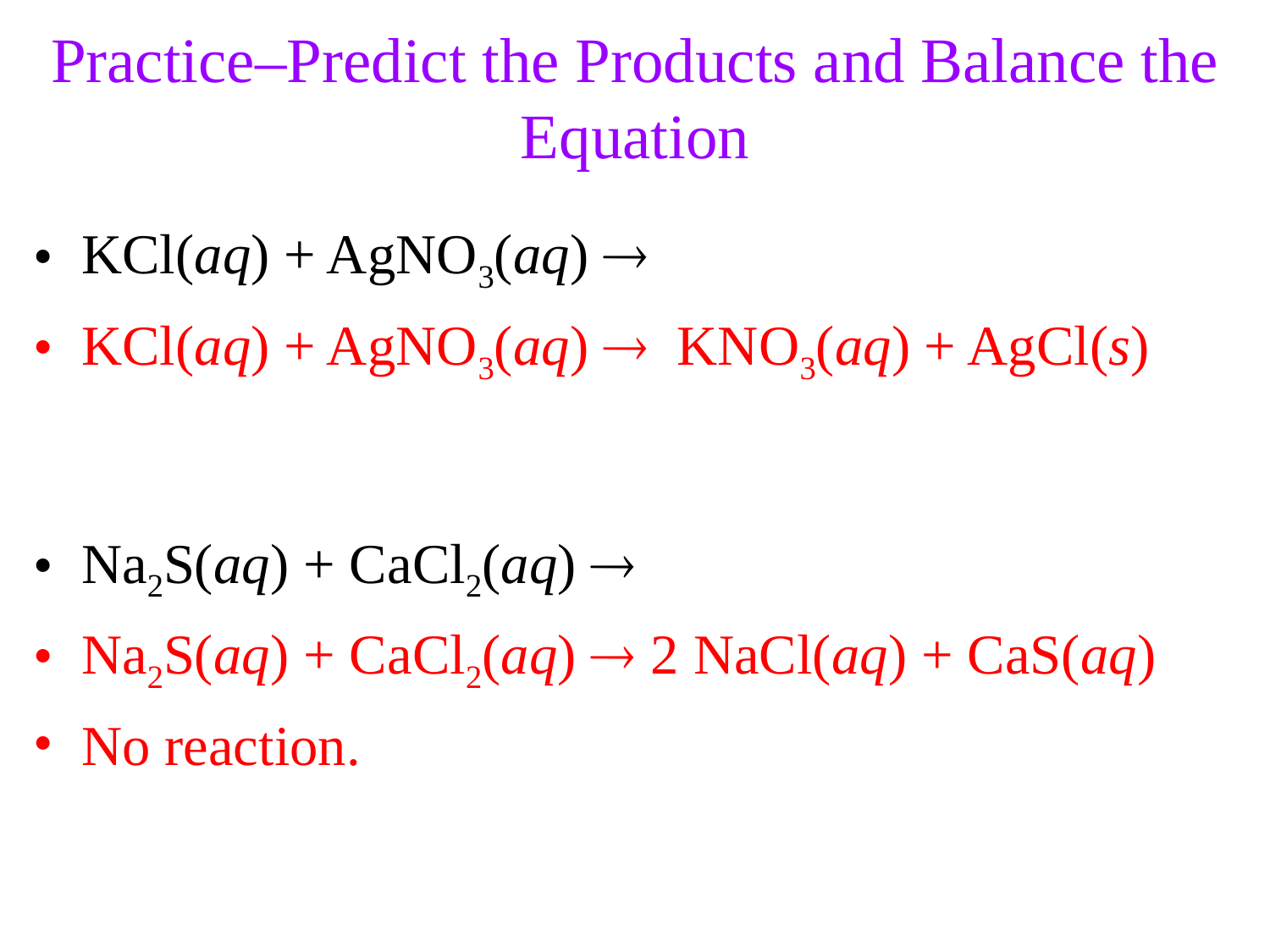

Practice–Predict the Products and Balance the Equation
KCl(aq) + AgNO3(aq) →
KCl(aq) + AgNO3(aq) → KNO3(aq) + AgCl(s)
Na2S(aq) + CaCl2(aq) →
Na2S(aq) + CaCl2(aq) → 2 NaCl(aq) + CaS(aq)
No reaction.